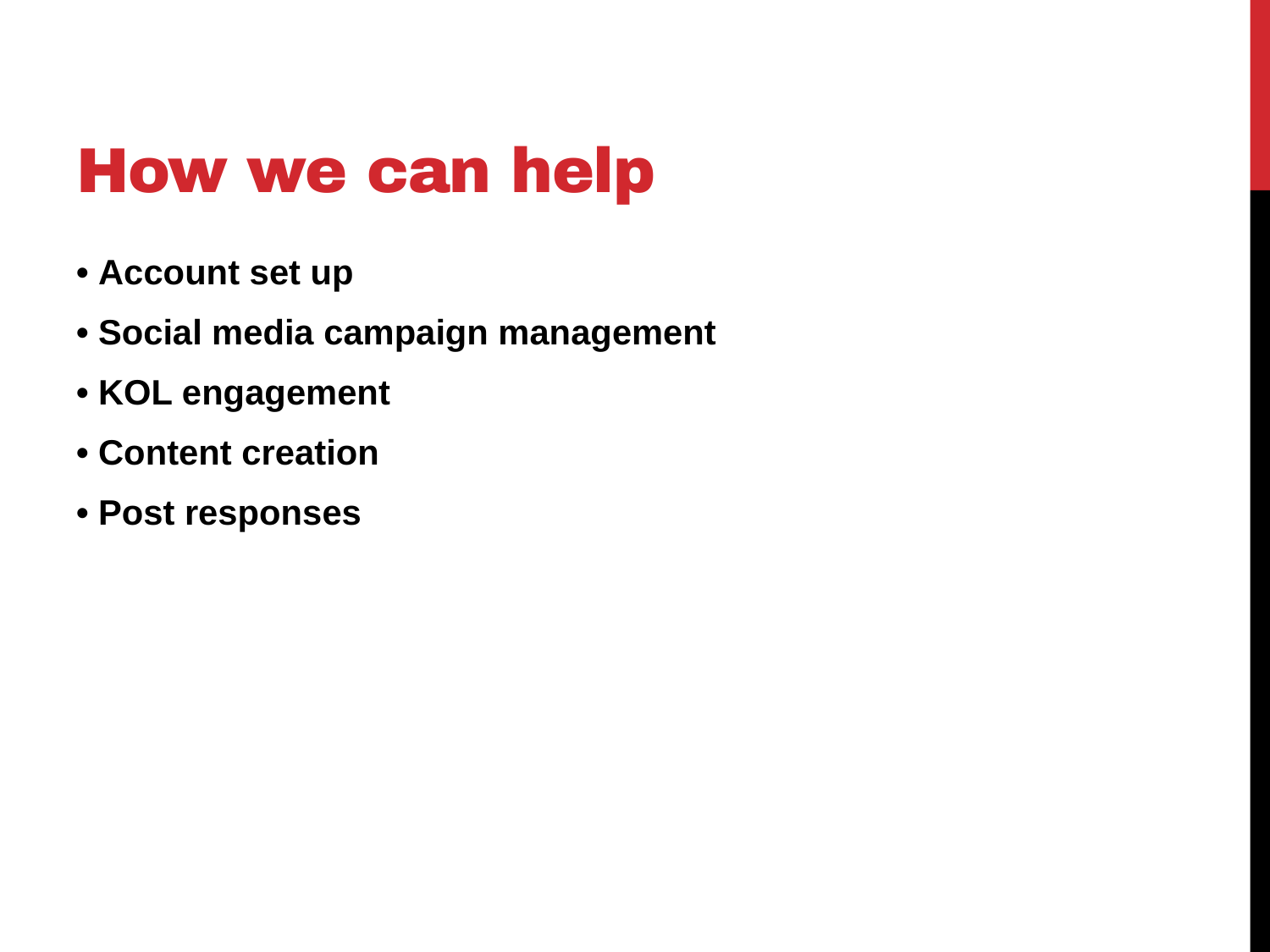

# How we can help
• Account set up
• Social media campaign management
• KOL engagement
• Content creation
• Post responses